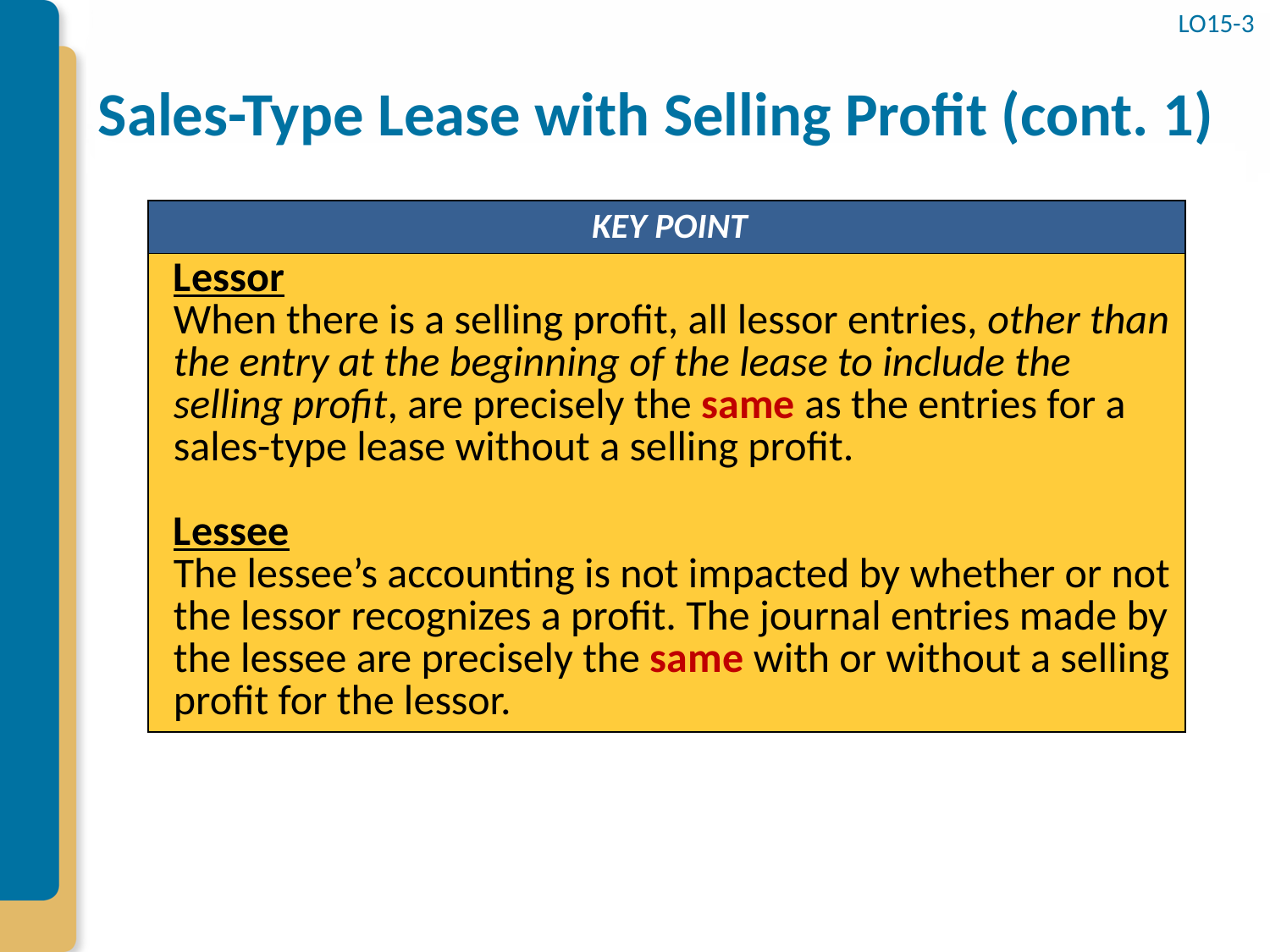

LO15-3
# Sales-Type Lease with Selling Profit (cont. 1)
| KEY POINT |
| --- |
| Lessor When there is a selling profit, all lessor entries, other than the entry at the beginning of the lease to include the selling profit, are precisely the same as the entries for a sales-type lease without a selling profit. Lessee The lessee’s accounting is not impacted by whether or not the lessor recognizes a profit. The journal entries made by the lessee are precisely the same with or without a selling profit for the lessor. |